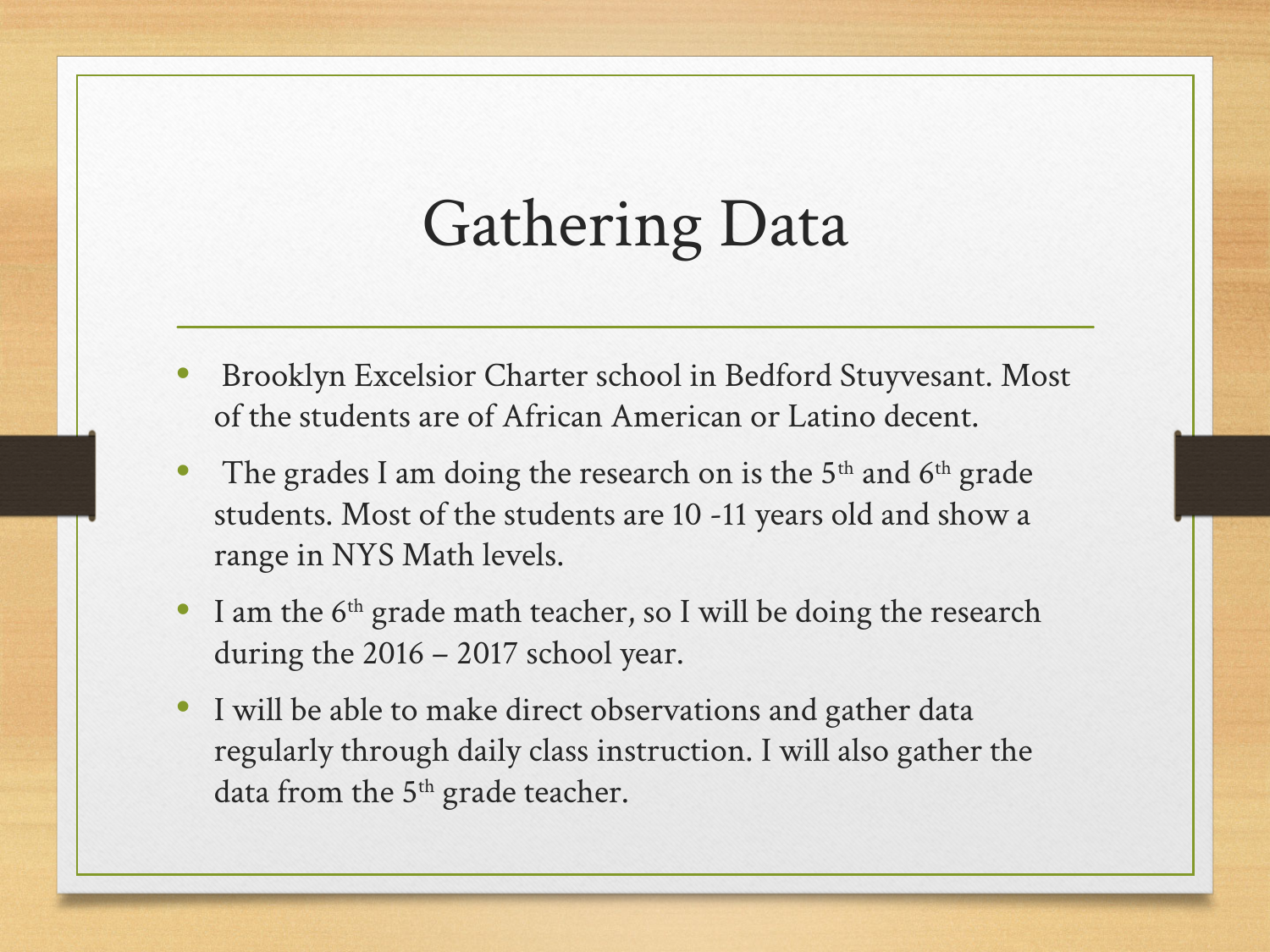

# Gathering Data
 Brooklyn Excelsior Charter school in Bedford Stuyvesant. Most of the students are of African American or Latino decent.
 The grades I am doing the research on is the 5th and 6th grade students. Most of the students are 10 -11 years old and show a range in NYS Math levels.
I am the 6th grade math teacher, so I will be doing the research during the 2016 – 2017 school year.
I will be able to make direct observations and gather data regularly through daily class instruction. I will also gather the data from the 5th grade teacher.